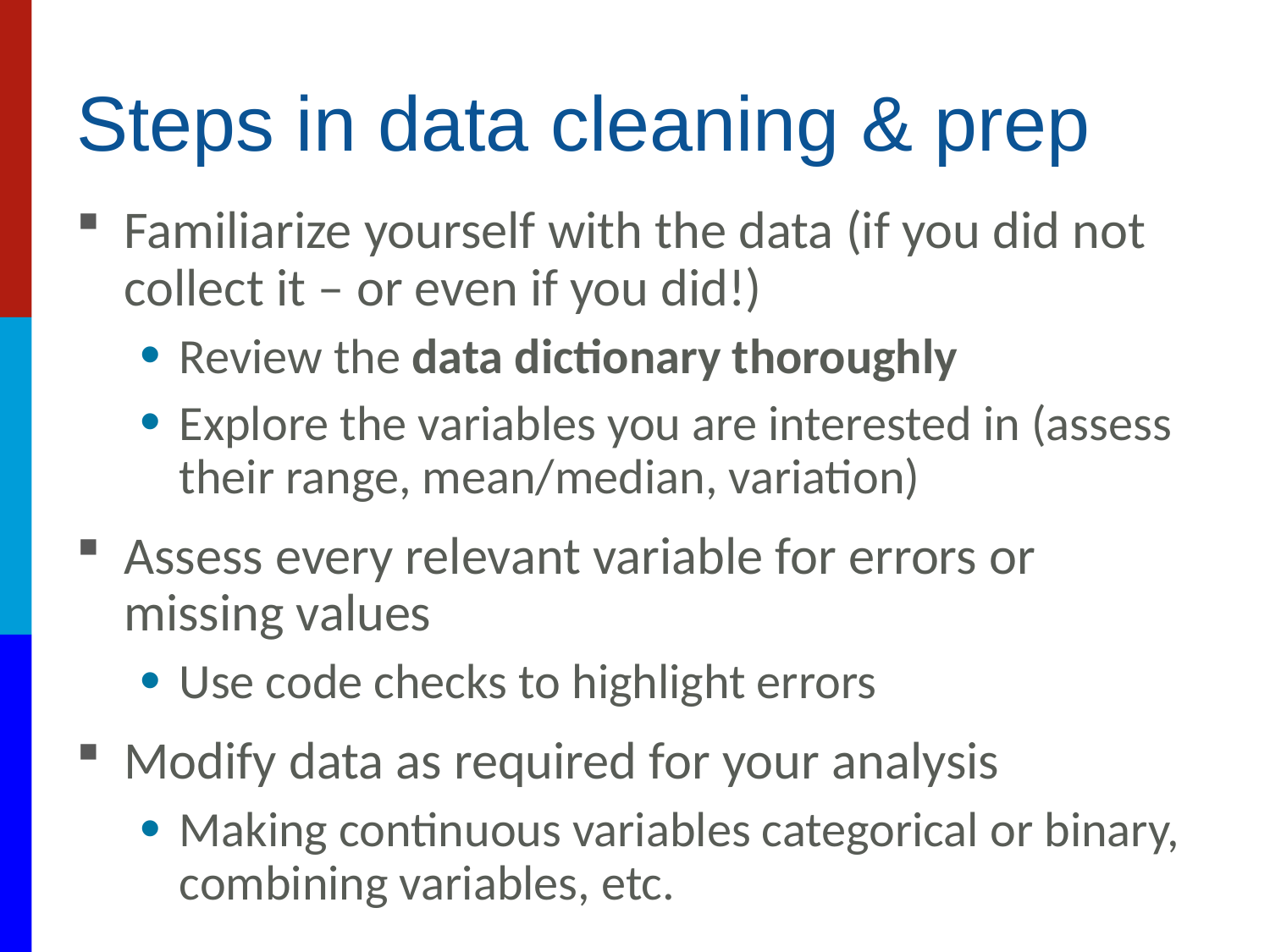

# Steps in data cleaning & prep
Familiarize yourself with the data (if you did not collect it – or even if you did!)
Review the data dictionary thoroughly
Explore the variables you are interested in (assess their range, mean/median, variation)
Assess every relevant variable for errors or missing values
Use code checks to highlight errors
Modify data as required for your analysis
Making continuous variables categorical or binary, combining variables, etc.